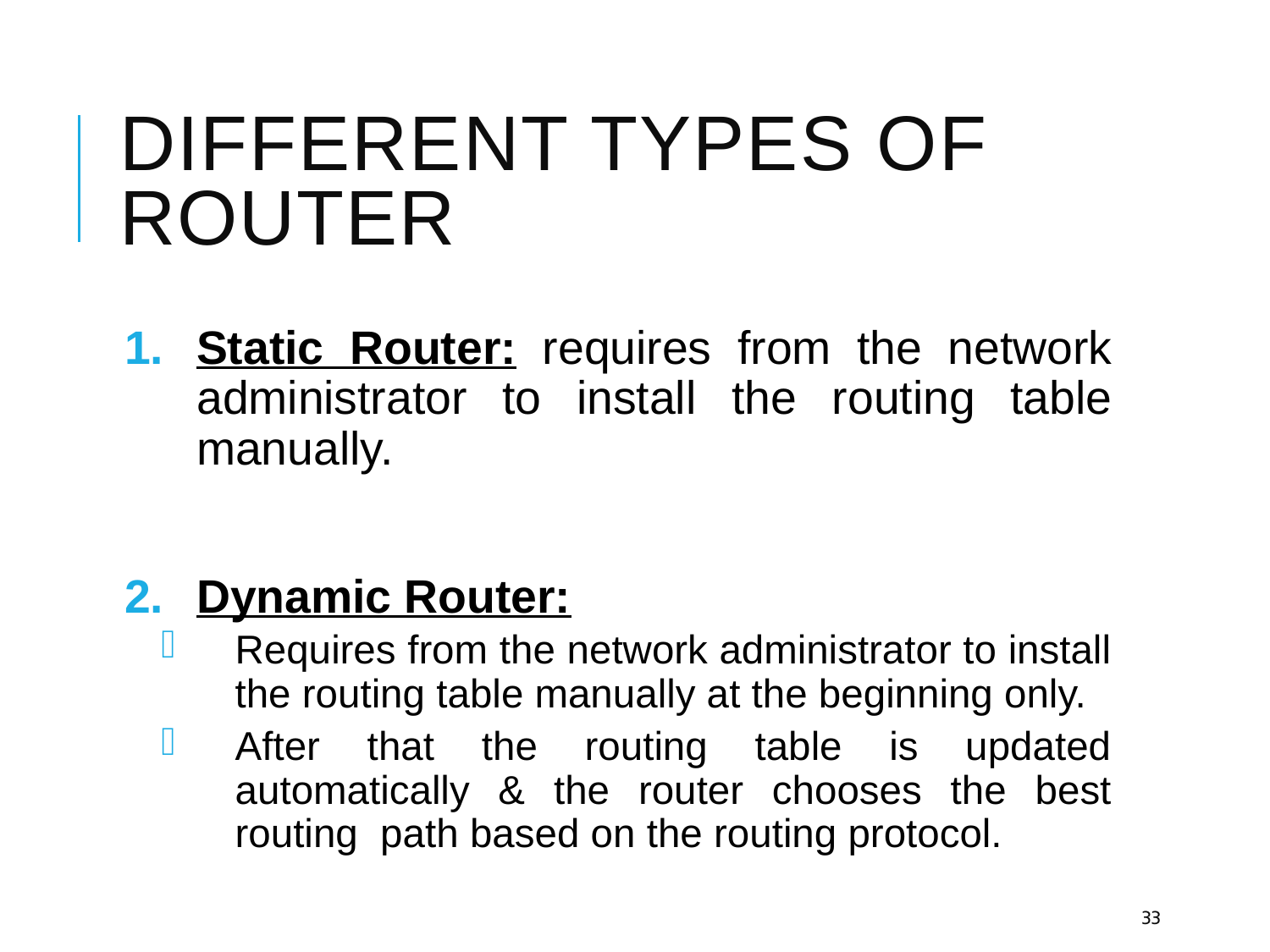

# Different Types of Router
Static Router: requires from the network administrator to install the routing table manually.

Dynamic Router:
Requires from the network administrator to install the routing table manually at the beginning only.
After that the routing table is updated automatically & the router chooses the best routing  path based on the routing protocol.

33